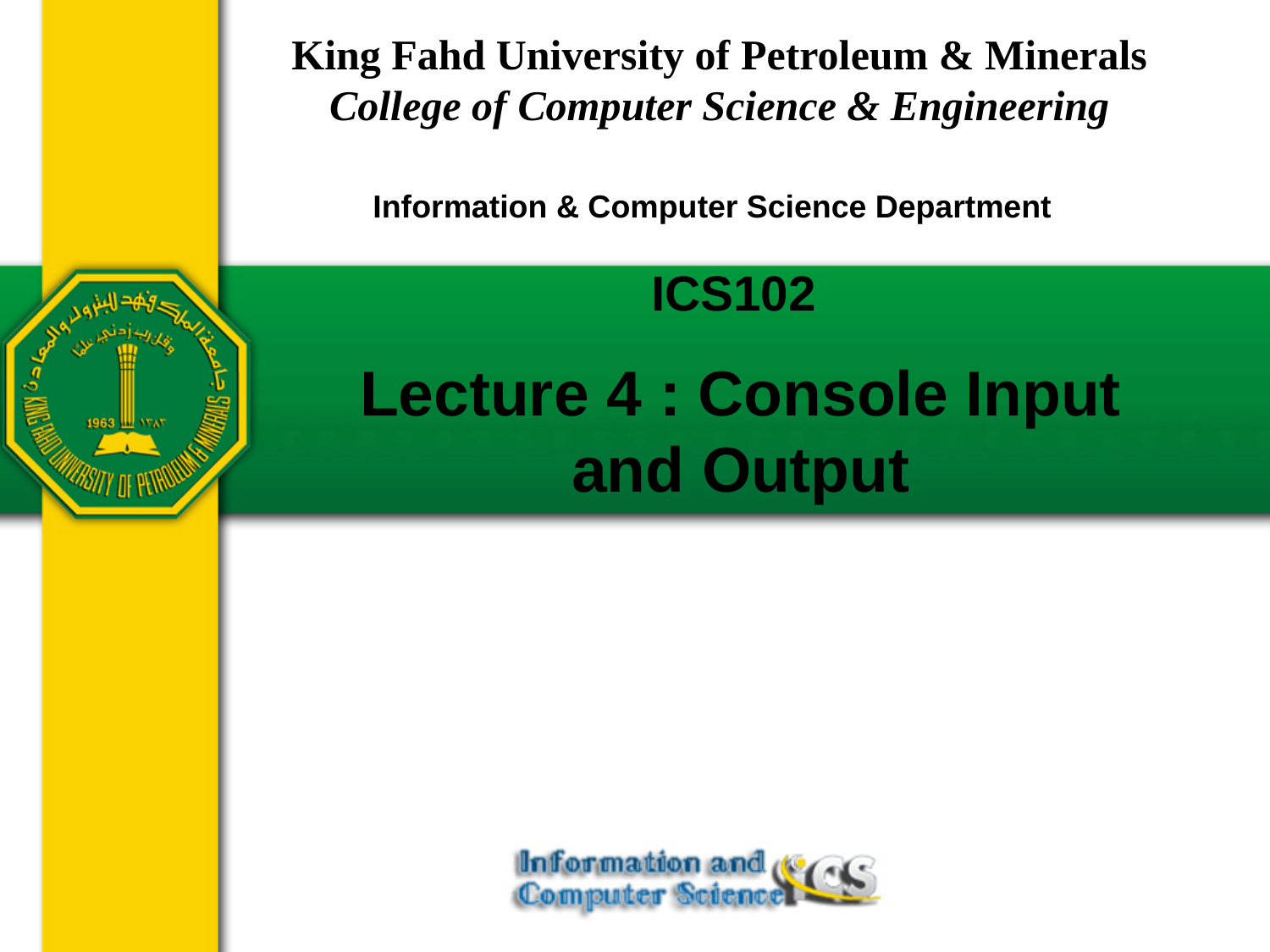

King Fahd University of Petroleum & Minerals
College of Computer Science & Engineering
Information & Computer Science Department
ICS102
Lecture 4 : Console Input and Output
February 4, 2018